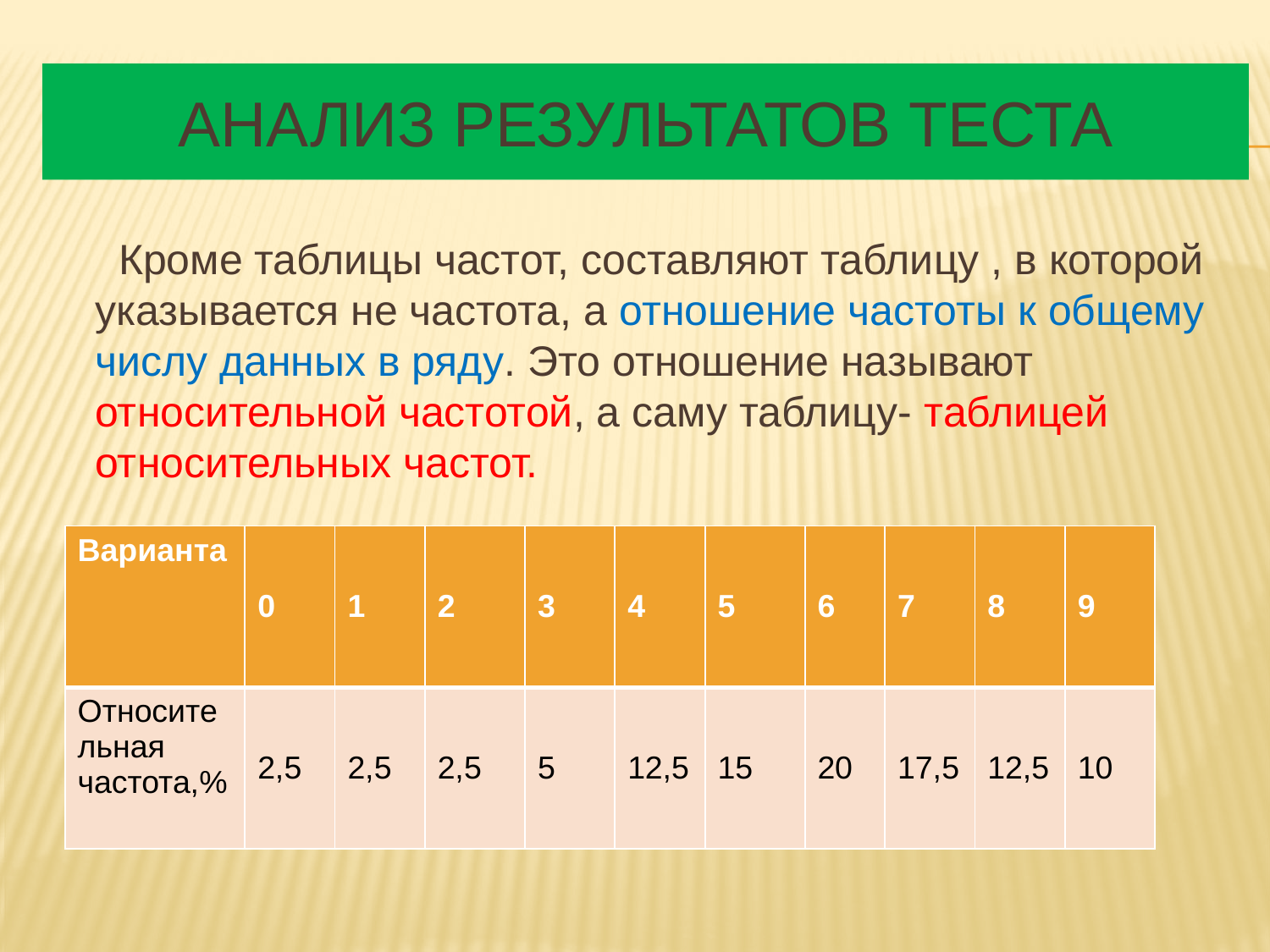

# Анализ результатов теста
      Кроме таблицы частот, составляют таблицу , в которой указывается не частота, а отношение частоты к общему числу данных в ряду. Это отношение называют относительной частотой, а саму таблицу- таблицей относительных частот.

| Варианта | 0 | 1 | 2 | 3 | 4 | 5 | 6 | 7 | 8 | 9 |
| --- | --- | --- | --- | --- | --- | --- | --- | --- | --- | --- |
| Относительная частота,% | 2,5 | 2,5 | 2,5 | 5 | 12,5 | 15 | 20 | 17,5 | 12,5 | 10 |